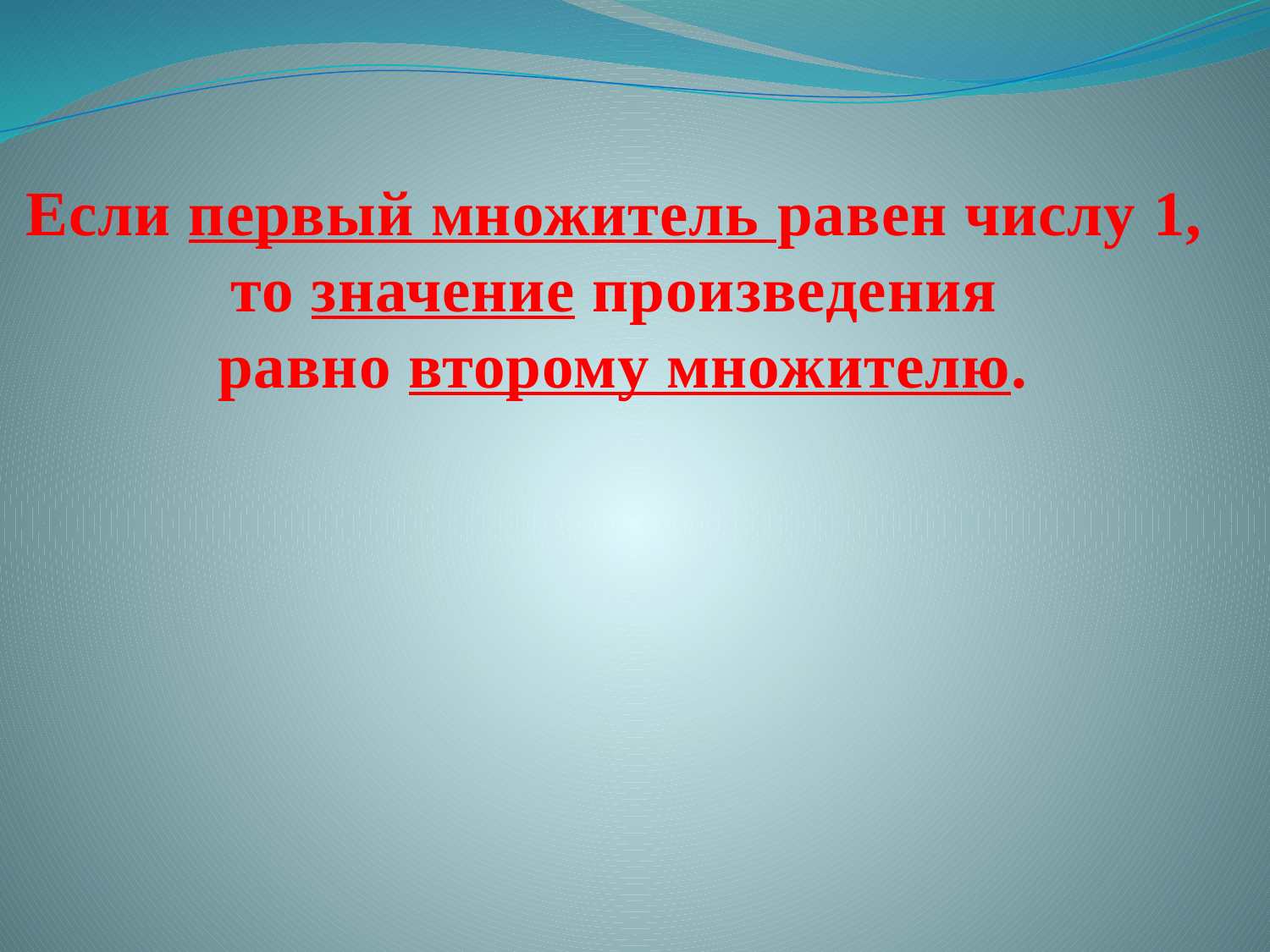

Если первый множитель равен числу 1,
то значение произведения
равно второму множителю.